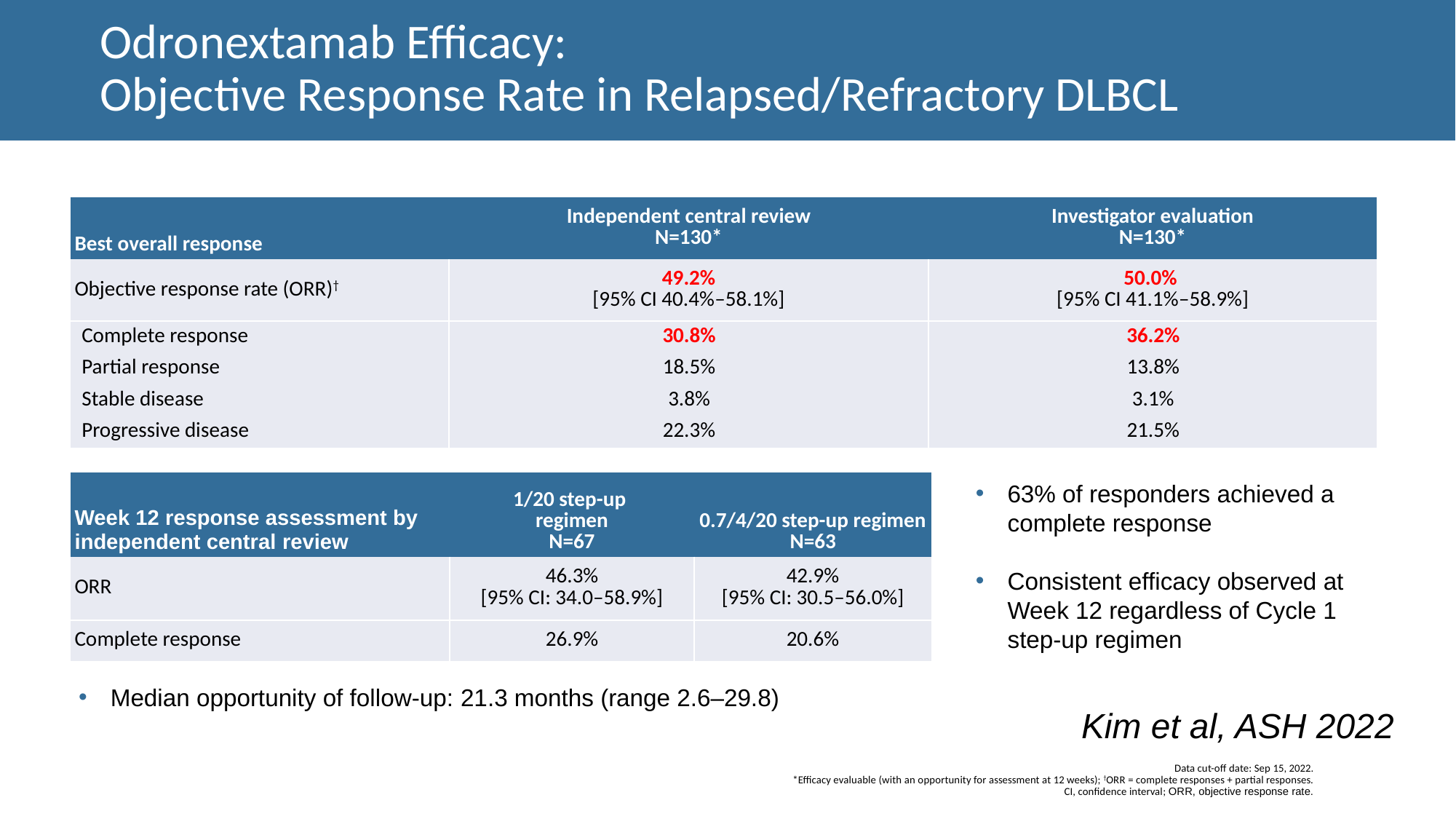

# Odronextamab Efficacy: Objective Response Rate in Relapsed/Refractory DLBCL

| Best overall response | Independent central review N=130\* | Investigator evaluation N=130\* |
| --- | --- | --- |
| Objective response rate (ORR)† | 49.2% [95% CI 40.4%–58.1%] | 50.0% [95% CI 41.1%–58.9%] |
| Complete response | 30.8% | 36.2% |
| Partial response | 18.5% | 13.8% |
| Stable disease | 3.8% | 3.1% |
| Progressive disease | 22.3% | 21.5% |
| Week 12 response assessment by independent central review | 1/20 step-up regimen N=67 | 0.7/4/20 step-up regimen N=63 |
| --- | --- | --- |
| ORR | 46.3% [95% CI: 34.0–58.9%] | 42.9% [95% CI: 30.5–56.0%] |
| Complete response | 26.9% | 20.6% |
63% of responders achieved a complete response

Consistent efficacy observed at Week 12 regardless of Cycle 1 step-up regimen
Median opportunity of follow-up: 21.3 months (range 2.6–29.8)
Kim et al, ASH 2022

Data cut-off date: Sep 15, 2022.
*Efficacy evaluable (with an opportunity for assessment at 12 weeks); †ORR = complete responses + partial responses.
CI, confidence interval; ORR, objective response rate.